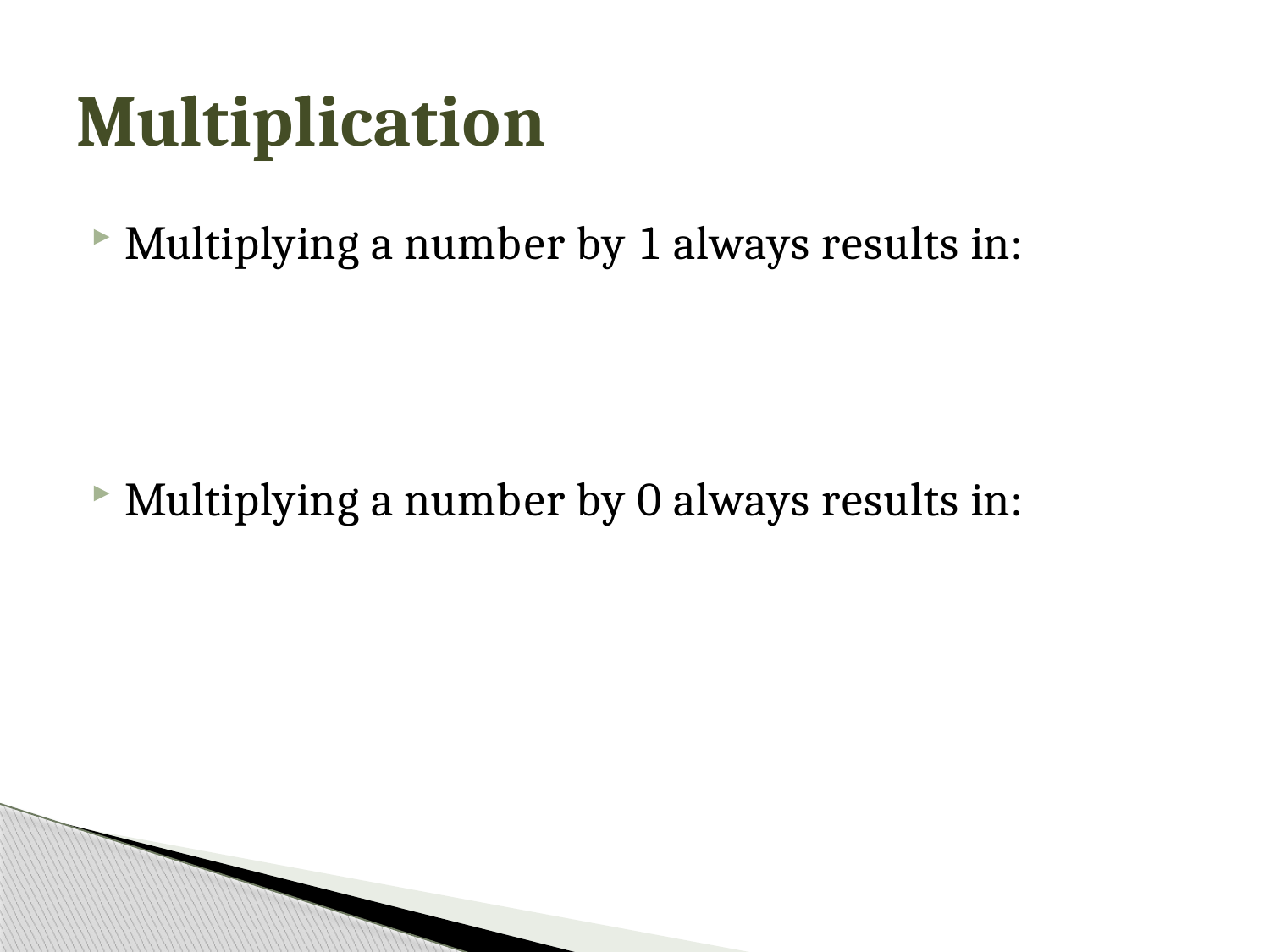

# Multiplication
Multiplying a number by 1 always results in:

Multiplying a number by 0 always results in: